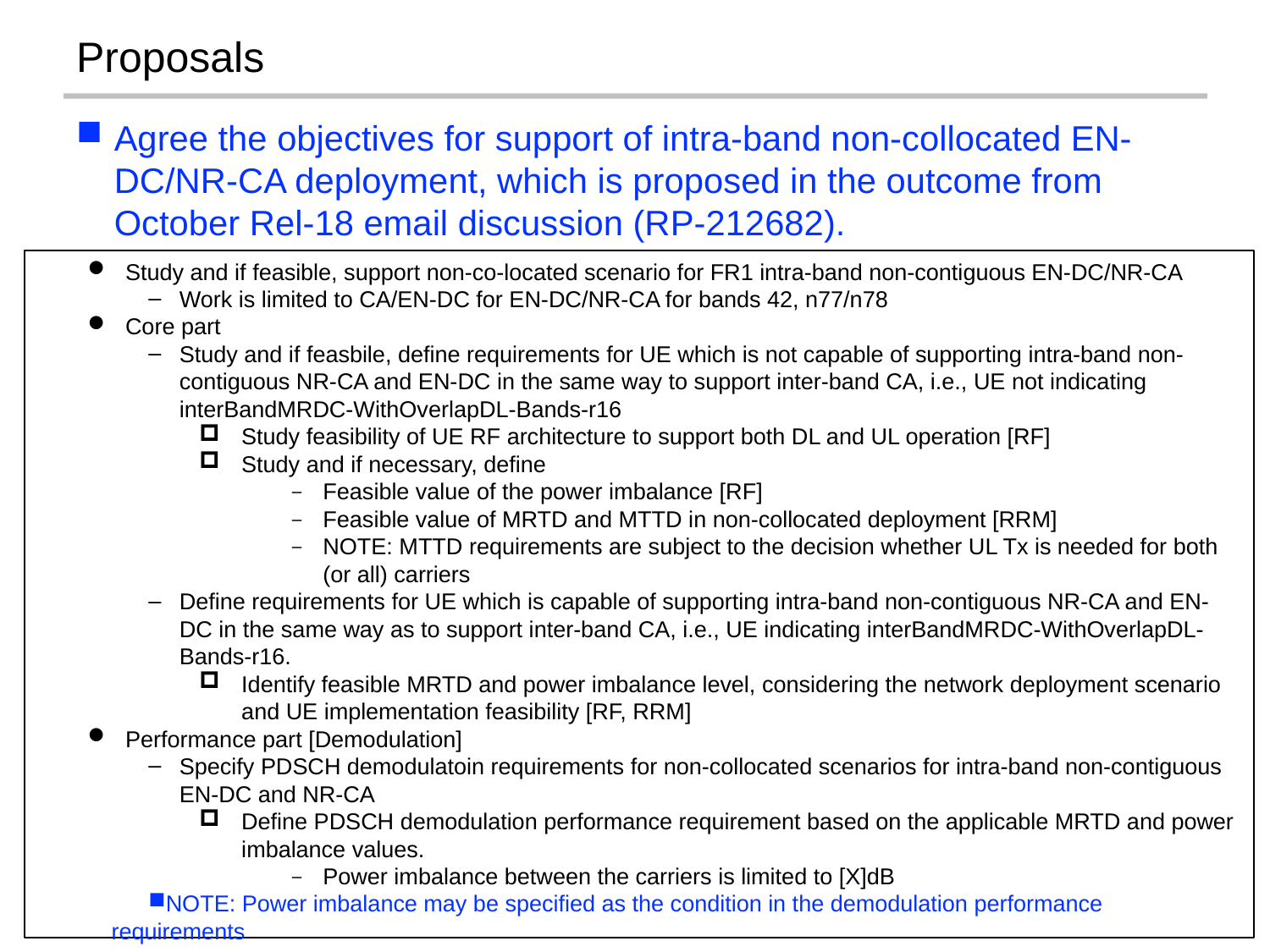

# Proposals
Agree the objectives for support of intra-band non-collocated EN-DC/NR-CA deployment, which is proposed in the outcome from October Rel-18 email discussion (RP-212682).
Study and if feasible, support non-co-located scenario for FR1 intra-band non-contiguous EN-DC/NR-CA
Work is limited to CA/EN-DC for EN-DC/NR-CA for bands 42, n77/n78
Core part
Study and if feasbile, define requirements for UE which is not capable of supporting intra-band non-contiguous NR-CA and EN-DC in the same way to support inter-band CA, i.e., UE not indicating interBandMRDC-WithOverlapDL-Bands-r16
Study feasibility of UE RF architecture to support both DL and UL operation [RF]
Study and if necessary, define
Feasible value of the power imbalance [RF]
Feasible value of MRTD and MTTD in non-collocated deployment [RRM]
NOTE: MTTD requirements are subject to the decision whether UL Tx is needed for both (or all) carriers
Define requirements for UE which is capable of supporting intra-band non-contiguous NR-CA and EN-DC in the same way as to support inter-band CA, i.e., UE indicating interBandMRDC-WithOverlapDL-Bands-r16.
Identify feasible MRTD and power imbalance level, considering the network deployment scenario and UE implementation feasibility [RF, RRM]
Performance part [Demodulation]
Specify PDSCH demodulatoin requirements for non-collocated scenarios for intra-band non-contiguous EN-DC and NR-CA
Define PDSCH demodulation performance requirement based on the applicable MRTD and power imbalance values.
Power imbalance between the carriers is limited to [X]dB
NOTE: Power imbalance may be specified as the condition in the demodulation performance requirements